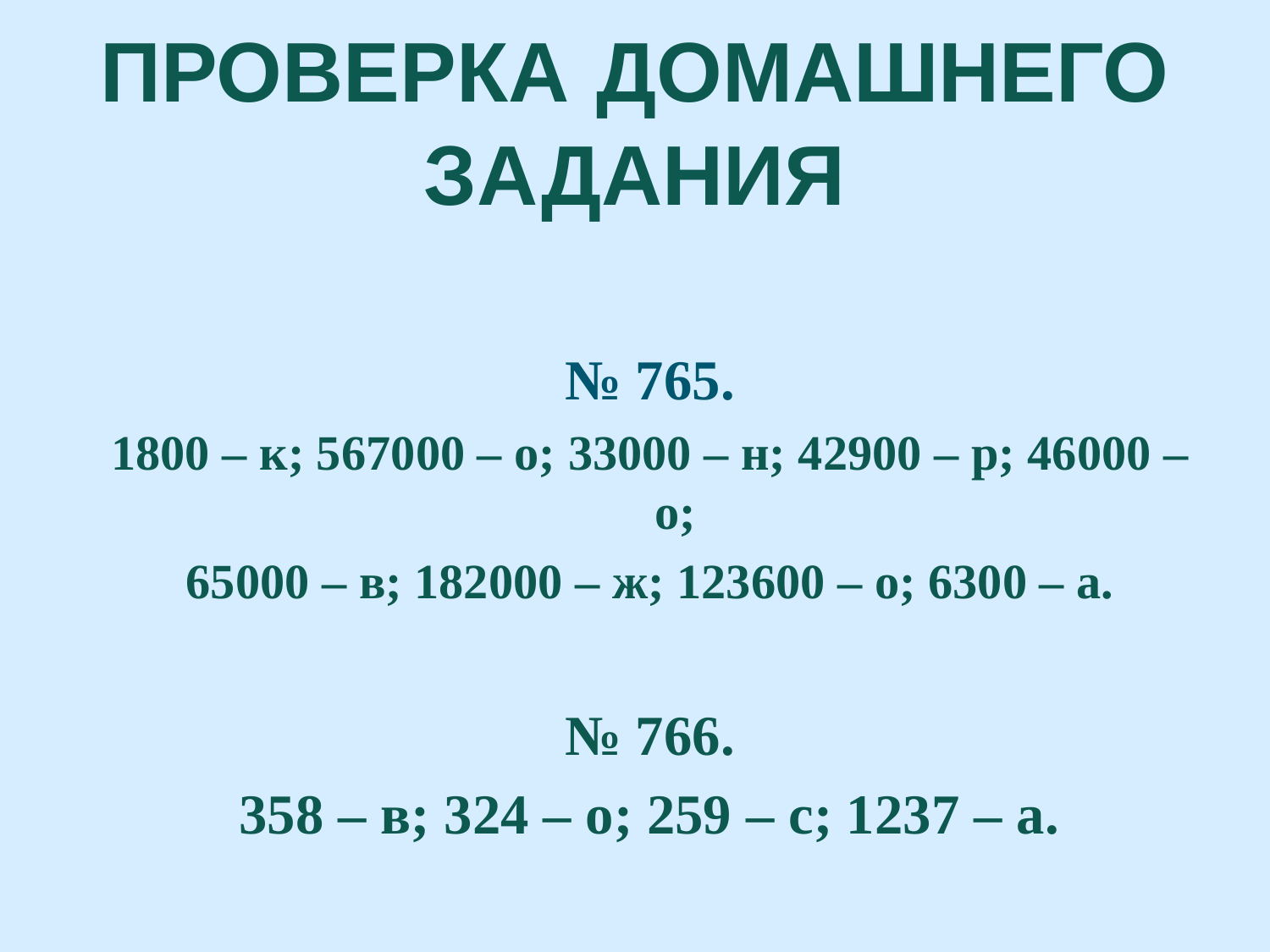

Проверка домашнего задания

№ 765.
1800 – к; 567000 – о; 33000 – н; 42900 – р; 46000 – о;
65000 – в; 182000 – ж; 123600 – о; 6300 – а.

№ 766.
358 – в; 324 – о; 259 – с; 1237 – а.